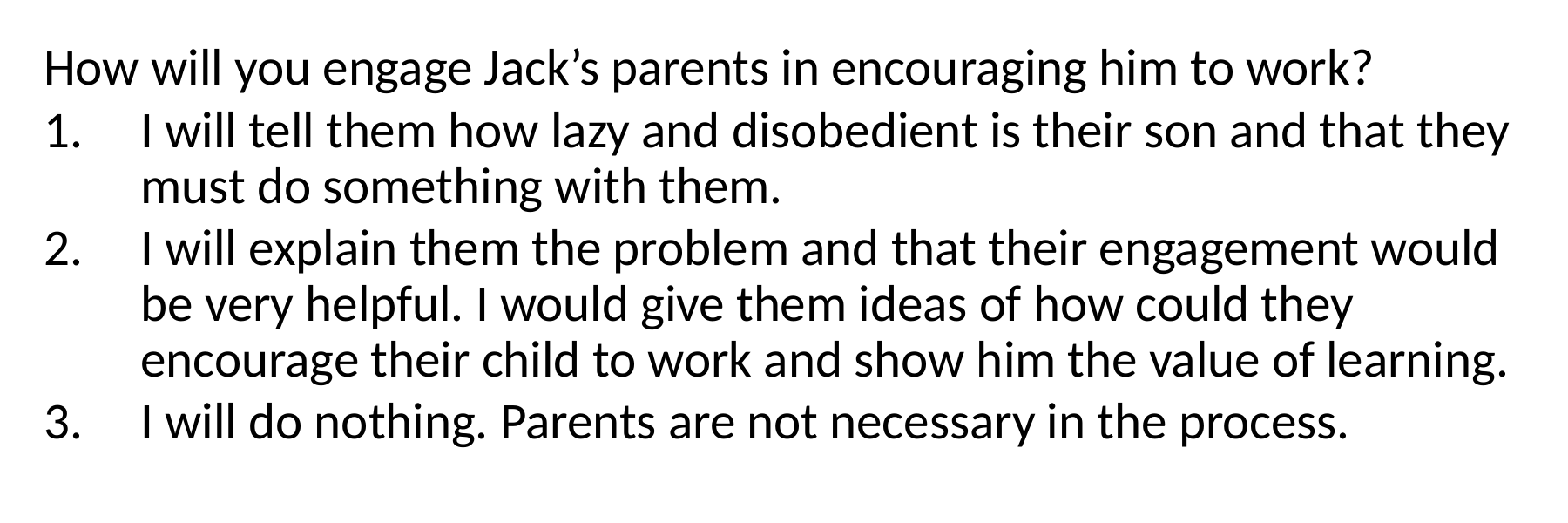

How will you engage Jack’s parents in encouraging him to work?
I will tell them how lazy and disobedient is their son and that they must do something with them.
I will explain them the problem and that their engagement would be very helpful. I would give them ideas of how could they encourage their child to work and show him the value of learning.
I will do nothing. Parents are not necessary in the process.